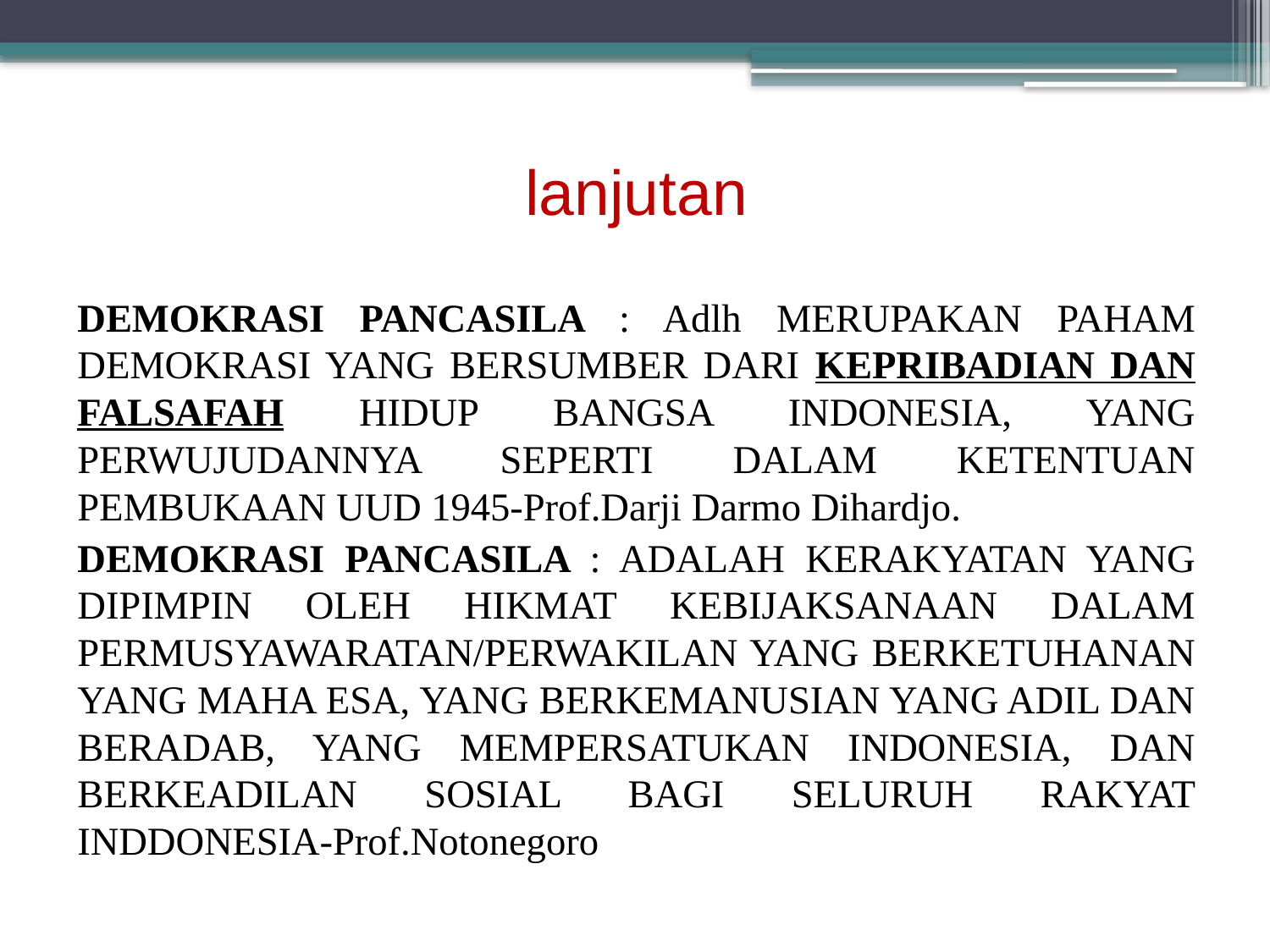

# lanjutan
DEMOKRASI PANCASILA : Adlh MERUPAKAN PAHAM DEMOKRASI YANG BERSUMBER DARI KEPRIBADIAN DAN FALSAFAH HIDUP BANGSA INDONESIA, YANG PERWUJUDANNYA SEPERTI DALAM KETENTUAN PEMBUKAAN UUD 1945-Prof.Darji Darmo Dihardjo.
DEMOKRASI PANCASILA : ADALAH KERAKYATAN YANG DIPIMPIN OLEH HIKMAT KEBIJAKSANAAN DALAM PERMUSYAWARATAN/PERWAKILAN YANG BERKETUHANAN YANG MAHA ESA, YANG BERKEMANUSIAN YANG ADIL DAN BERADAB, YANG MEMPERSATUKAN INDONESIA, DAN BERKEADILAN SOSIAL BAGI SELURUH RAKYAT INDDONESIA-Prof.Notonegoro